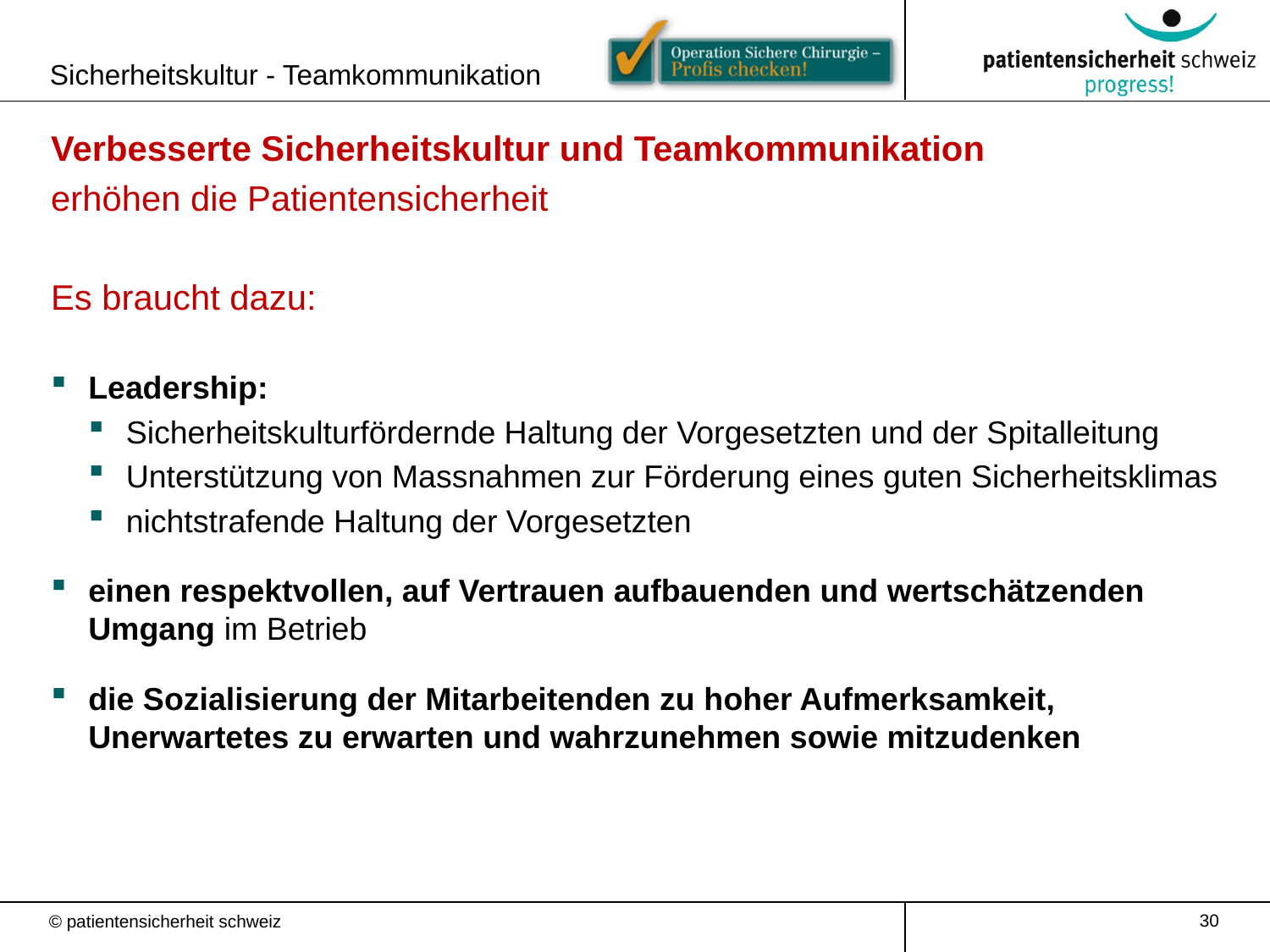

Sicherheitskultur - Teamkommunikation
Verbesserte Sicherheitskultur und Teamkommunikation
erhöhen die Patientensicherheit

Es braucht dazu:

Leadership:
Sicherheitskulturfördernde Haltung der Vorgesetzten und der Spitalleitung
Unterstützung von Massnahmen zur Förderung eines guten Sicherheitsklimas
nichtstrafende Haltung der Vorgesetzten
einen respektvollen, auf Vertrauen aufbauenden und wertschätzenden Umgang im Betrieb
die Sozialisierung der Mitarbeitenden zu hoher Aufmerksamkeit, Unerwartetes zu erwarten und wahrzunehmen sowie mitzudenken

30
© patientensicherheit schweiz